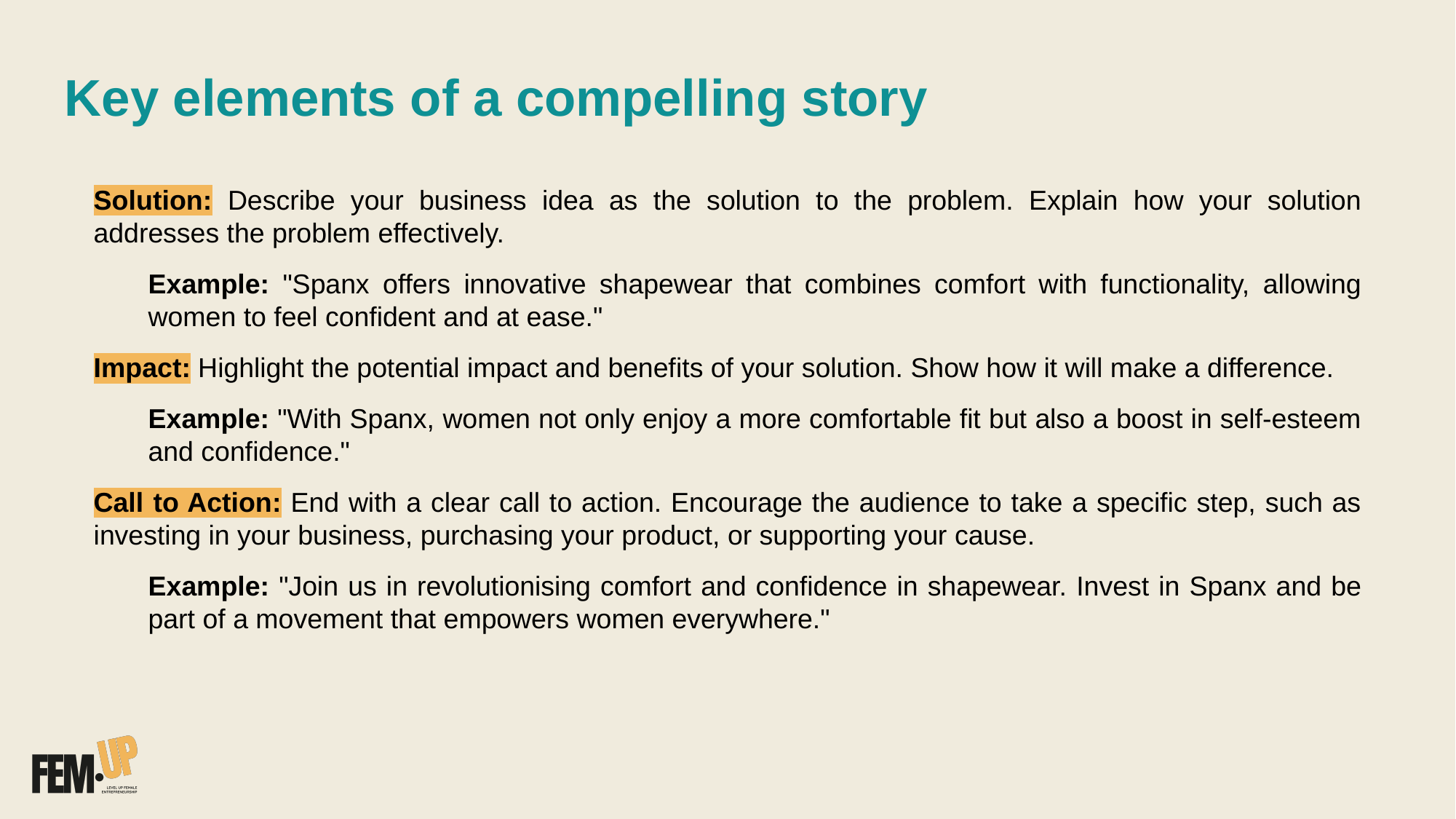

# Key elements of a compelling story

Solution: Describe your business idea as the solution to the problem. Explain how your solution addresses the problem effectively.
Example: "Spanx offers innovative shapewear that combines comfort with functionality, allowing women to feel confident and at ease."
Impact: Highlight the potential impact and benefits of your solution. Show how it will make a difference.
Example: "With Spanx, women not only enjoy a more comfortable fit but also a boost in self-esteem and confidence."
Call to Action: End with a clear call to action. Encourage the audience to take a specific step, such as investing in your business, purchasing your product, or supporting your cause.
Example: "Join us in revolutionising comfort and confidence in shapewear. Invest in Spanx and be part of a movement that empowers women everywhere."